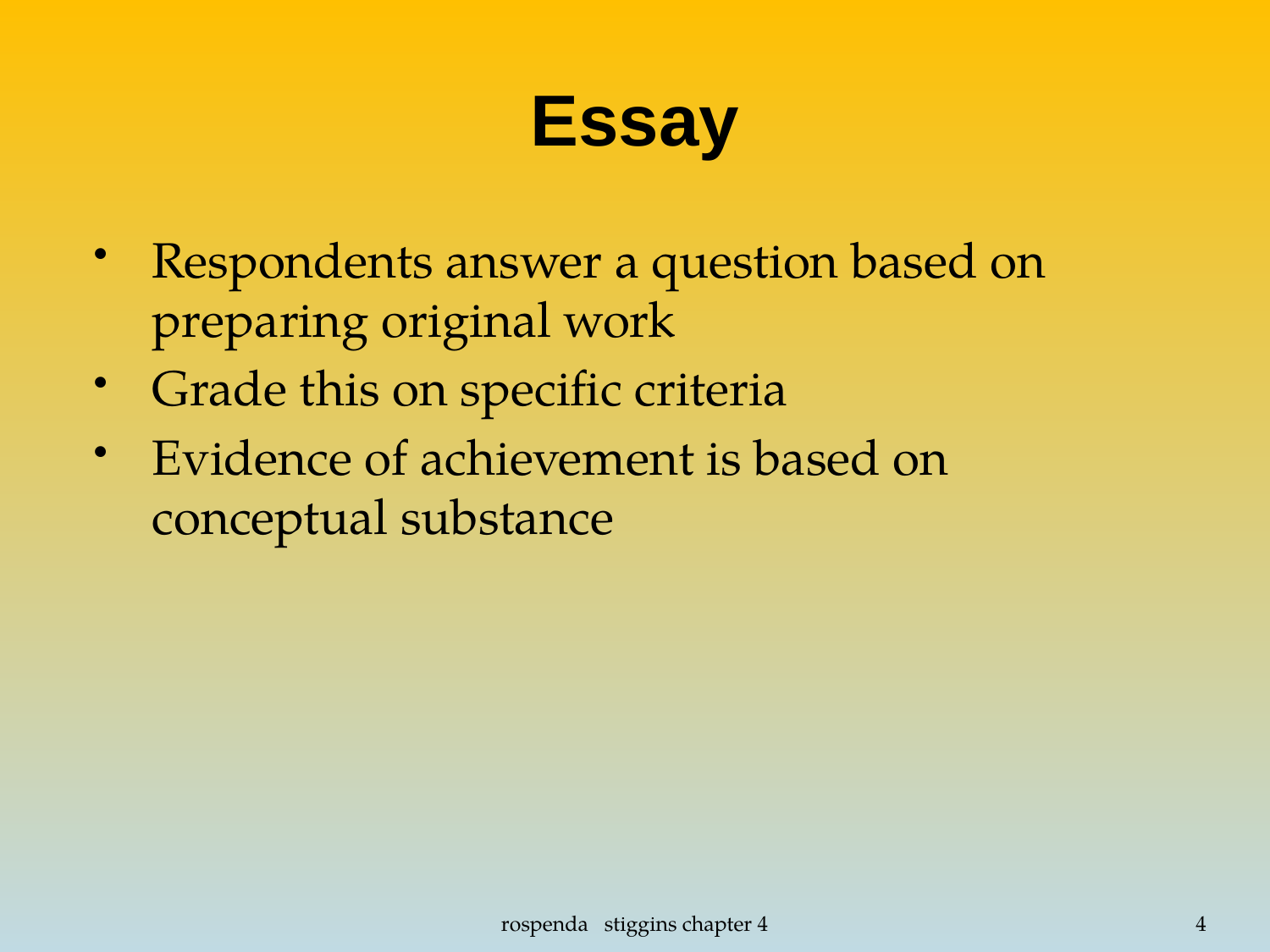

# Essay
Respondents answer a question based on preparing original work
Grade this on specific criteria
Evidence of achievement is based on conceptual substance
rospenda   stiggins chapter 4
4